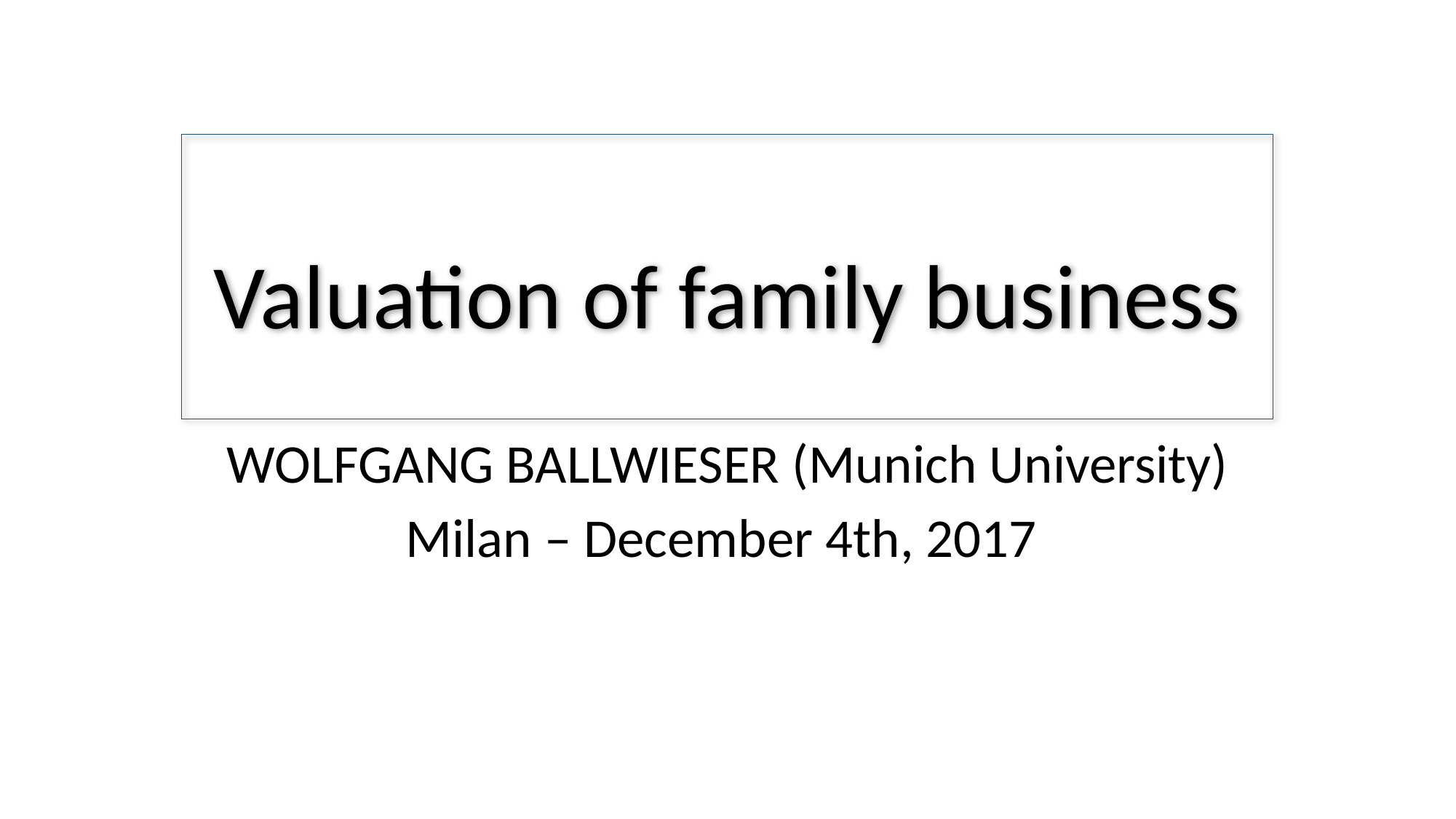

# Valuation of family business
WOLFGANG BALLWIESER (Munich University)
Milan – December 4th, 2017